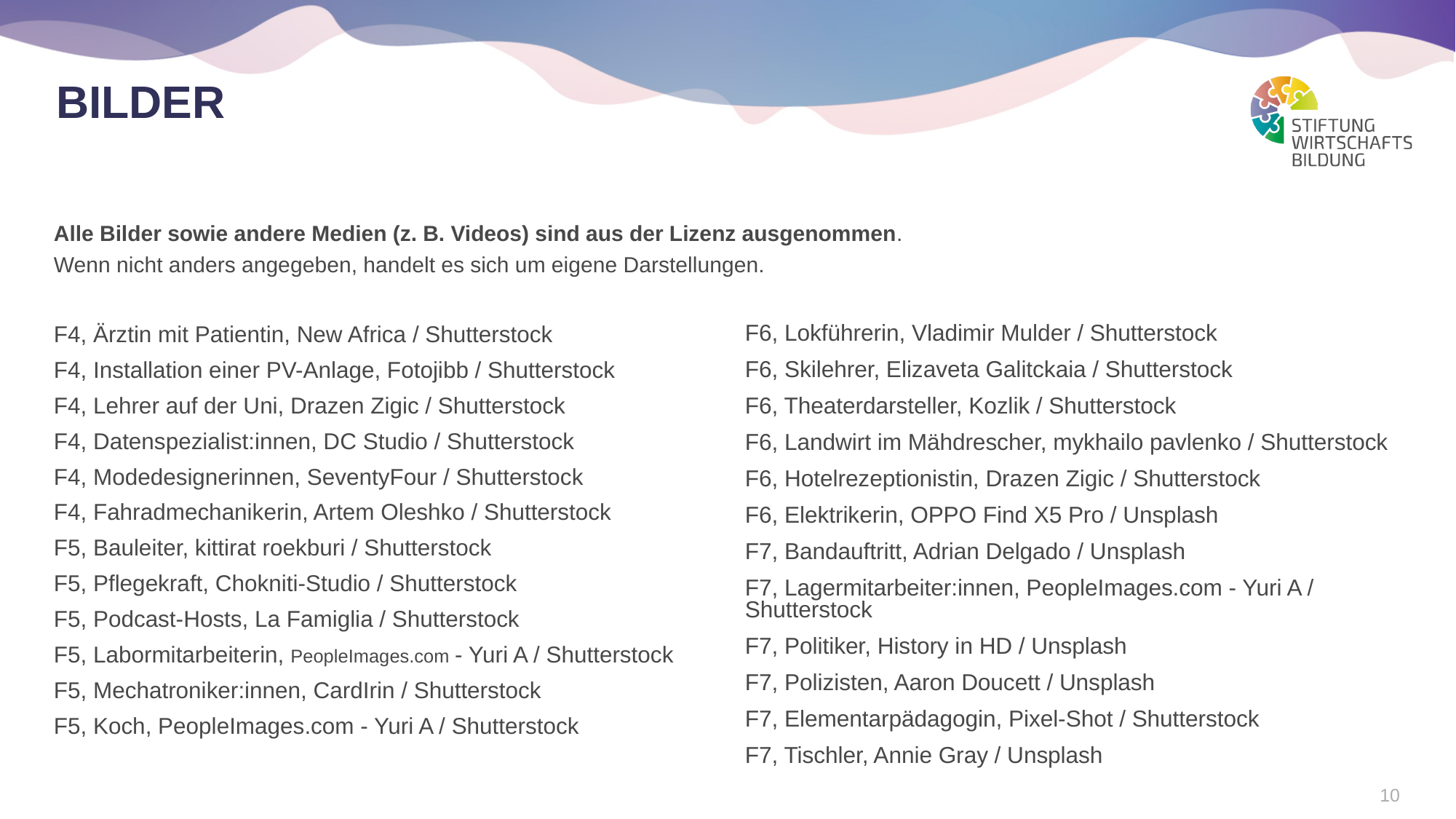

# Bilder
Alle Bilder sowie andere Medien (z. B. Videos) sind aus der Lizenz ausgenommen.
Wenn nicht anders angegeben, handelt es sich um eigene Darstellungen.

F4, Ärztin mit Patientin, New Africa / Shutterstock
F4, Installation einer PV-Anlage, Fotojibb / Shutterstock
F4, Lehrer auf der Uni, Drazen Zigic / Shutterstock
F4, Datenspezialist:innen, DC Studio / Shutterstock
F4, Modedesignerinnen, SeventyFour / Shutterstock
F4, Fahradmechanikerin, Artem Oleshko / Shutterstock
F5, Bauleiter, kittirat roekburi / Shutterstock
F5, Pflegekraft, Chokniti-Studio / Shutterstock
F5, Podcast-Hosts, La Famiglia / Shutterstock
F5, Labormitarbeiterin, PeopleImages.com - Yuri A / Shutterstock
F5, Mechatroniker:innen, CardIrin / Shutterstock
F5, Koch, PeopleImages.com - Yuri A / Shutterstock

F6, Lokführerin, Vladimir Mulder / Shutterstock
F6, Skilehrer, Elizaveta Galitckaia / Shutterstock
F6, Theaterdarsteller, Kozlik / Shutterstock
F6, Landwirt im Mähdrescher, mykhailo pavlenko / Shutterstock
F6, Hotelrezeptionistin, Drazen Zigic / Shutterstock
F6, Elektrikerin, OPPO Find X5 Pro / Unsplash
F7, Bandauftritt, Adrian Delgado / Unsplash
F7, Lagermitarbeiter:innen, PeopleImages.com - Yuri A / Shutterstock
F7, Politiker, History in HD / Unsplash
F7, Polizisten, Aaron Doucett / Unsplash
F7, Elementarpädagogin, Pixel-Shot / Shutterstock
F7, Tischler, Annie Gray / Unsplash
10